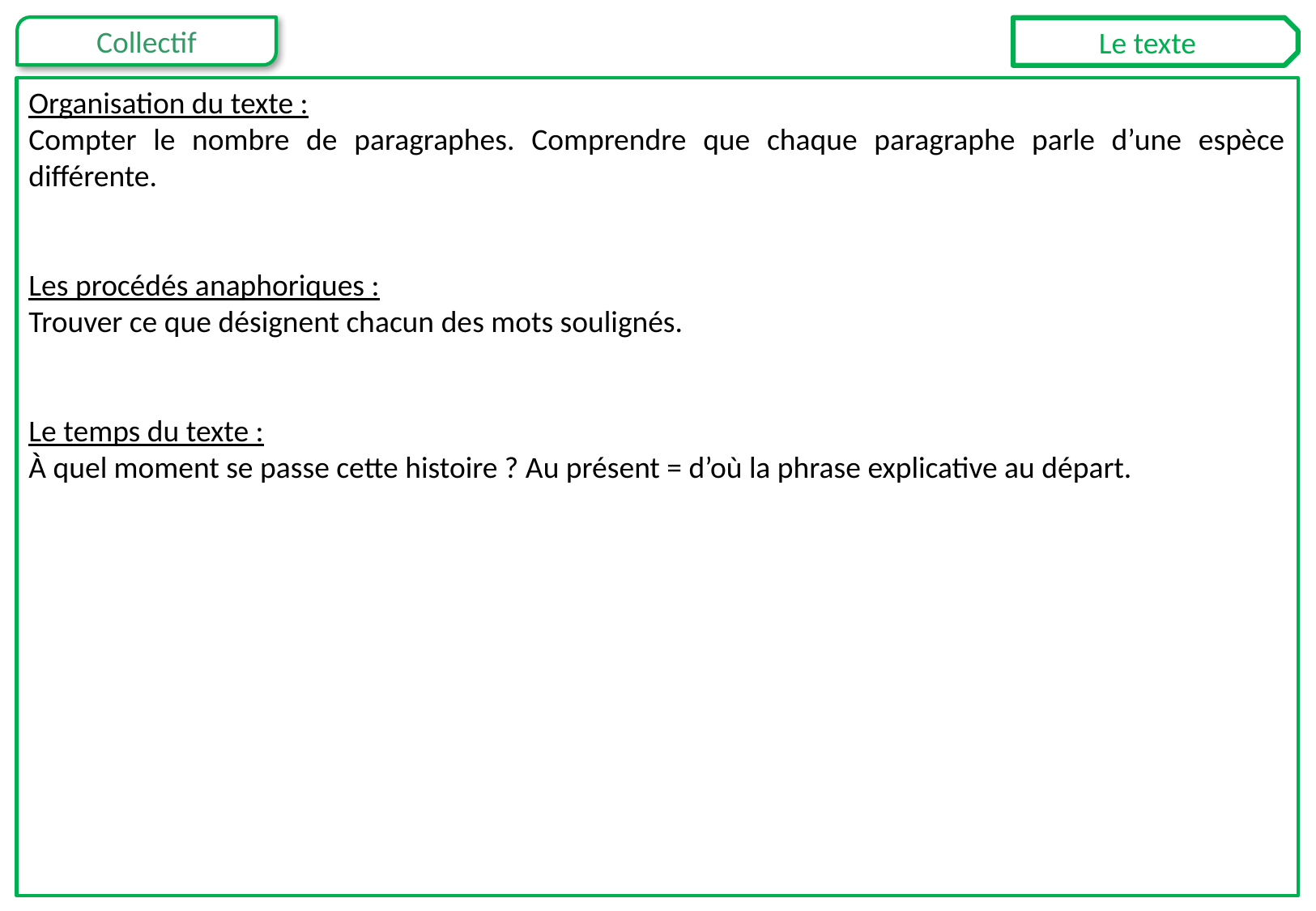

Le texte
Organisation du texte :
Compter le nombre de paragraphes. Comprendre que chaque paragraphe parle d’une espèce différente.

Les procédés anaphoriques :
Trouver ce que désignent chacun des mots soulignés.

Le temps du texte :
À quel moment se passe cette histoire ? Au présent = d’où la phrase explicative au départ.